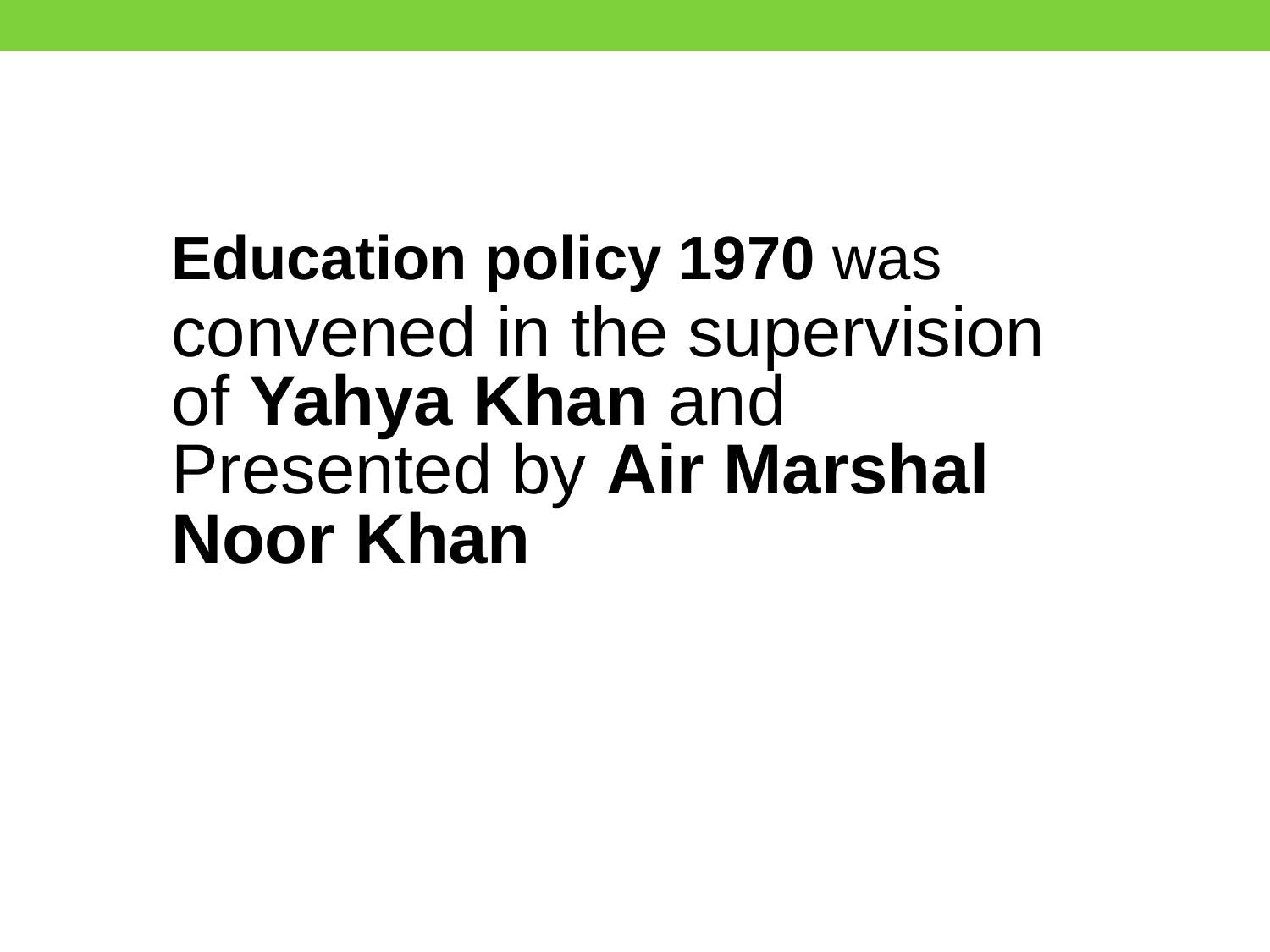

Education policy 1970 was convened in the supervision of Yahya Khan and Presented by Air Marshal Noor Khan